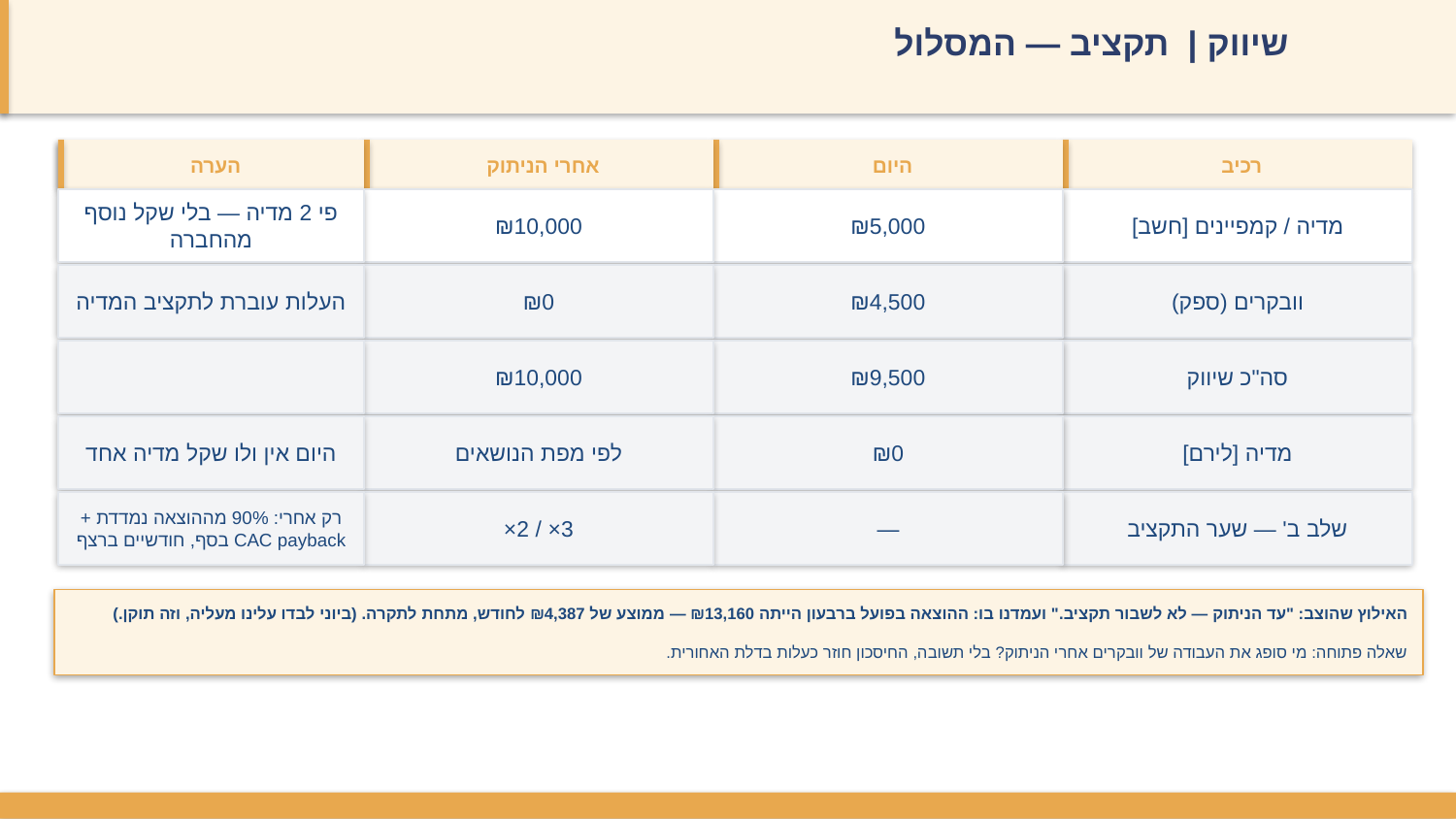

שיווק |  תקציב — המסלול

הערה
אחרי הניתוק
היום
רכיב
פי 2 מדיה — בלי שקל נוסף מהחברה
₪10,000
₪5,000
מדיה / קמפיינים [חשב]
העלות עוברת לתקציב המדיה
₪0
₪4,500
וובקרים (ספק)

₪10,000
₪9,500
סה"כ שיווק
היום אין ולו שקל מדיה אחד
לפי מפת הנושאים
₪0
מדיה [לירם]
רק אחרי: 90% מההוצאה נמדדת + CAC payback בסף, חודשיים ברצף
×2 / ×3
—
שלב ב' — שער התקציב
האילוץ שהוצב: "עד הניתוק — לא לשבור תקציב." ועמדנו בו: ההוצאה בפועל ברבעון הייתה ₪13,160 — ממוצע של ₪4,387 לחודש, מתחת לתקרה. (ביוני לבדו עלינו מעליה, וזה תוקן.)
שאלה פתוחה: מי סופג את העבודה של וובקרים אחרי הניתוק? בלי תשובה, החיסכון חוזר כעלות בדלת האחורית.